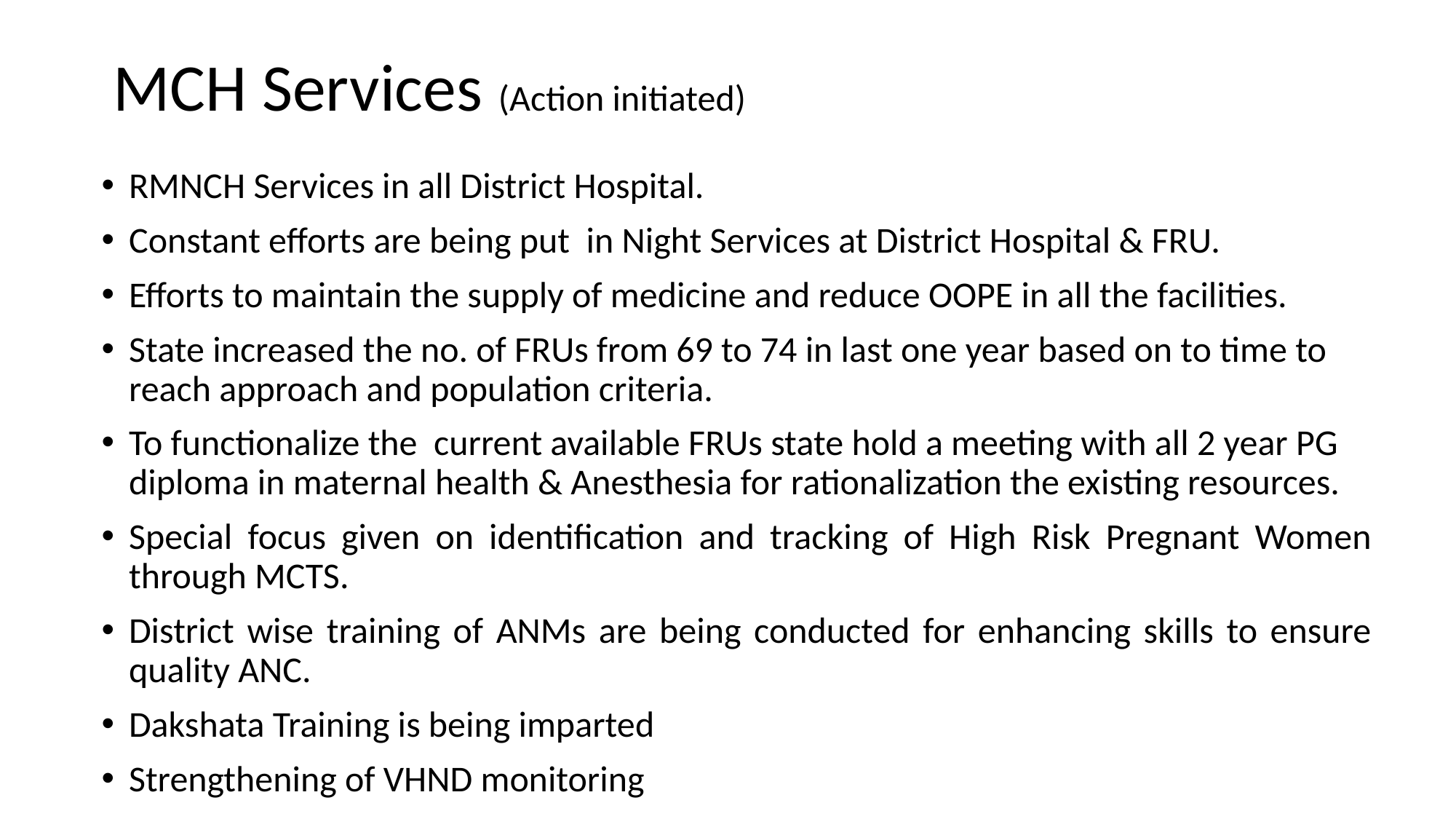

# MCH Services (Action initiated)
RMNCH Services in all District Hospital.
Constant efforts are being put  in Night Services at District Hospital & FRU.
Efforts to maintain the supply of medicine and reduce OOPE in all the facilities.
State increased the no. of FRUs from 69 to 74 in last one year based on to time to reach approach and population criteria.
To functionalize the  current available FRUs state hold a meeting with all 2 year PG diploma in maternal health & Anesthesia for rationalization the existing resources.
Special focus given on identification and tracking of High Risk Pregnant Women through MCTS.
District wise training of ANMs are being conducted for enhancing skills to ensure quality ANC.
Dakshata Training is being imparted
Strengthening of VHND monitoring